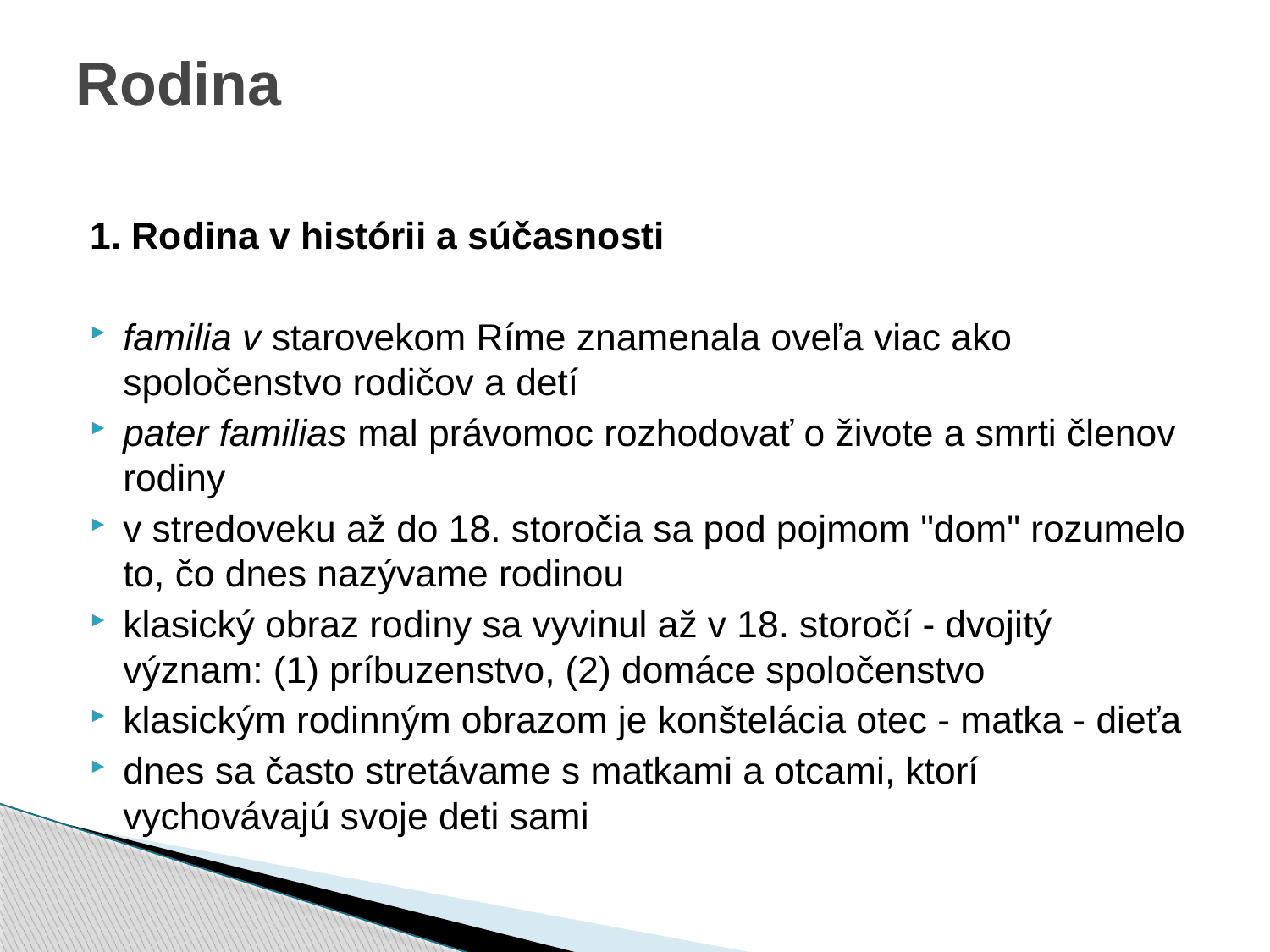

# Rodina
1. Rodina v histórii a súčasnosti

familia v starovekom Ríme znamenala oveľa viac ako spoločenstvo rodičov a detí
pater familias mal právomoc rozhodovať o živote a smrti členov rodiny
v stredoveku až do 18. storočia sa pod pojmom "dom" rozumelo to, čo dnes nazývame rodinou
klasický obraz rodiny sa vyvinul až v 18. storočí - dvojitý význam: (1) príbuzenstvo, (2) domáce spoločenstvo
klasickým rodinným obrazom je konštelácia otec - matka - dieťa
dnes sa často stretávame s matkami a otcami, ktorí vychovávajú svoje deti sami